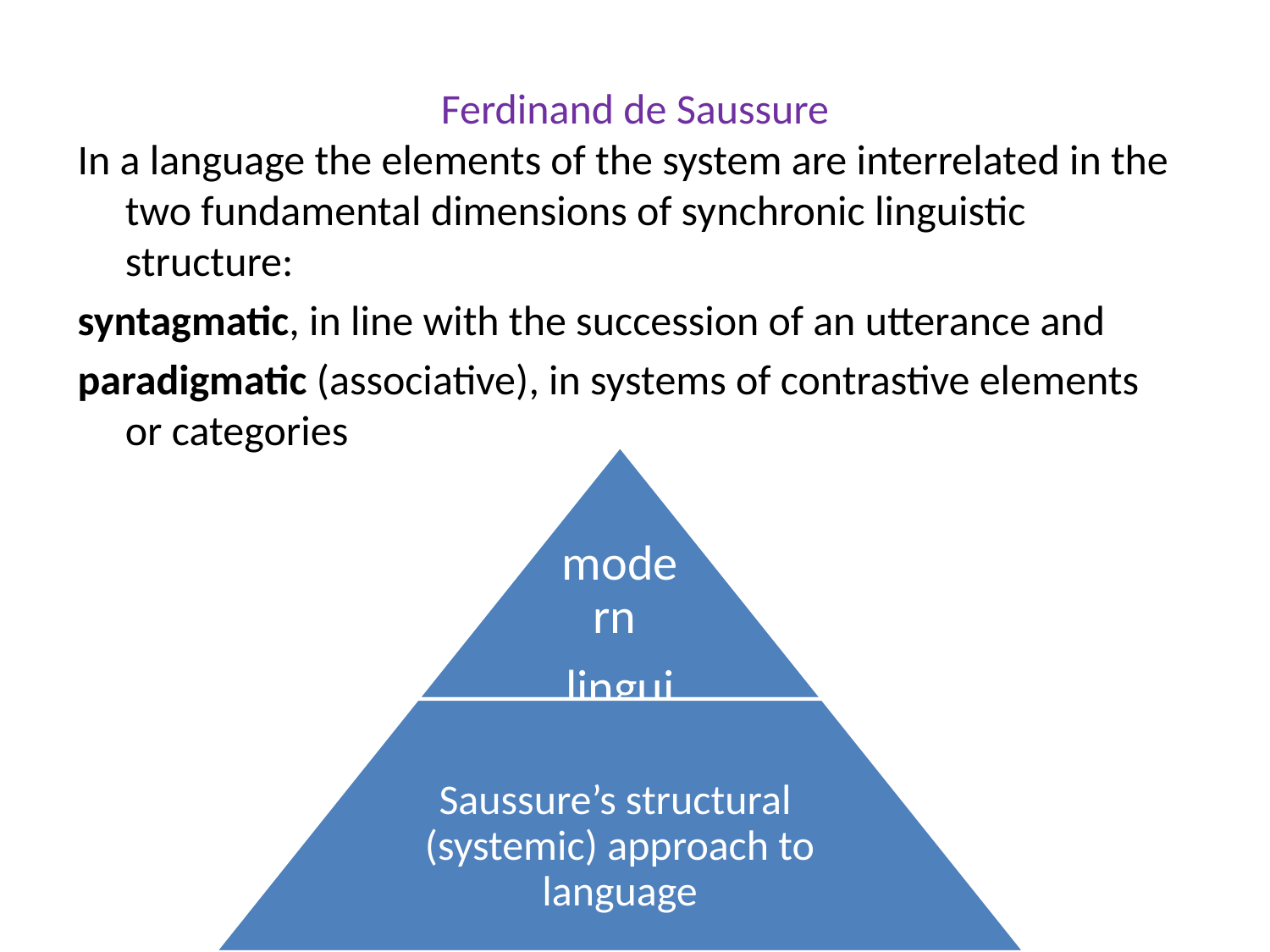

# Ferdinand de Saussure
In a language the elements of the system are interrelated in the two fundamental dimensions of synchronic linguistic structure:
syntagmatic, in line with the succession of an utterance and
paradigmatic (associative), in systems of contrastive elements or categories

modern
linguistics
Saussure’s structural  (systemic) approach to language